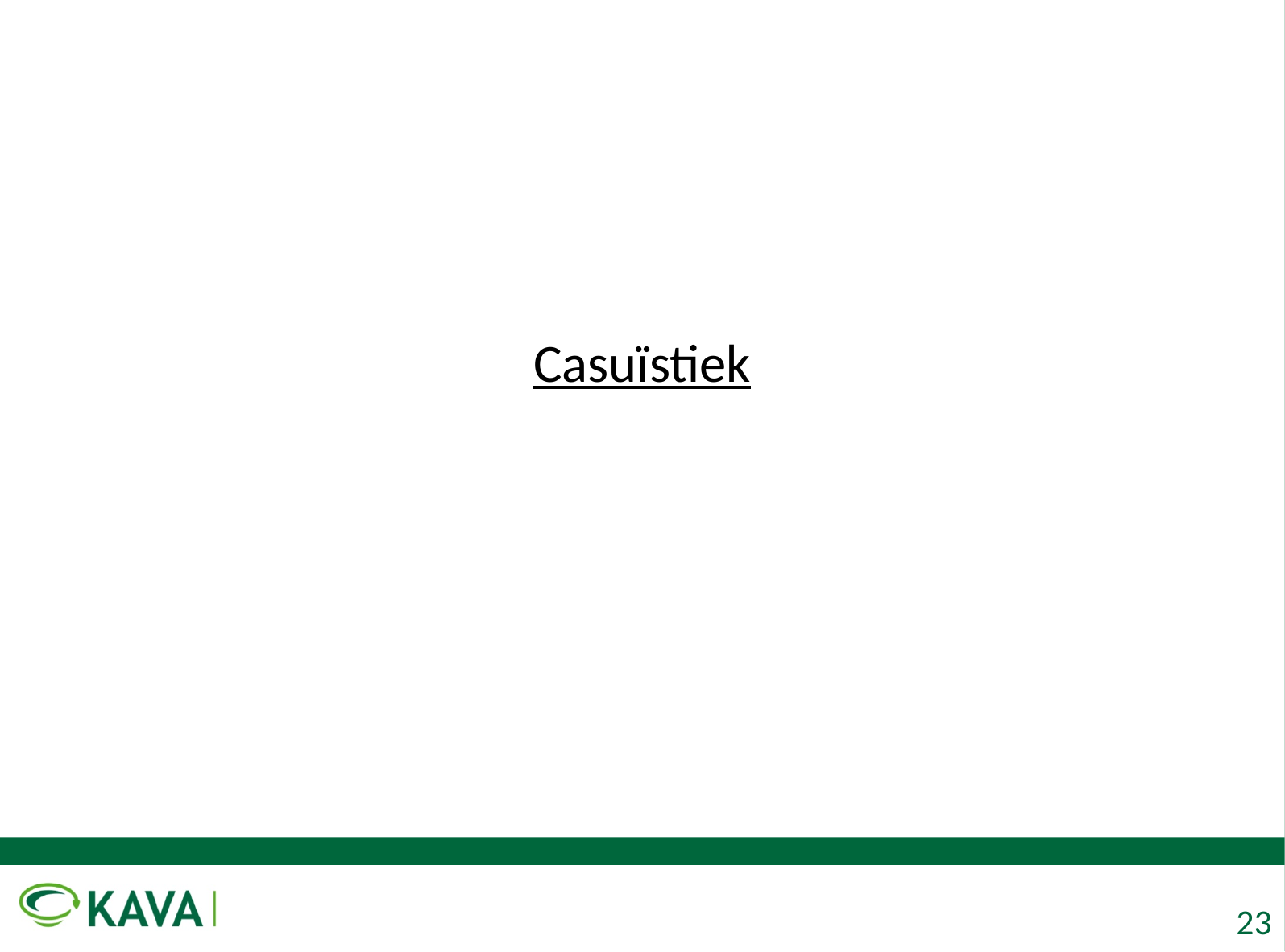

# Casuïstiek
Apr. Greet Desrumaux - 28/05/2015
23